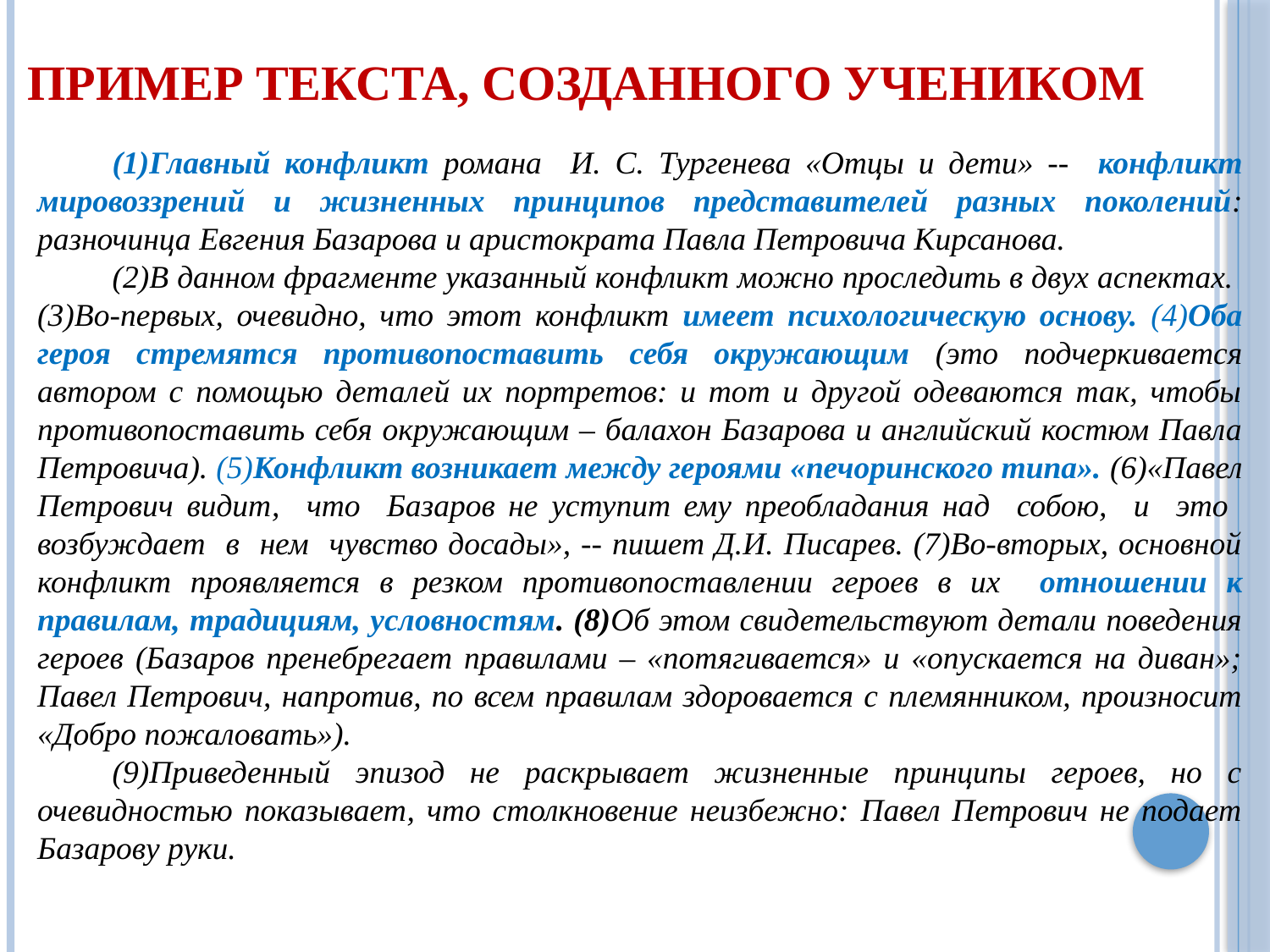

# Пример текста, созданного учеником
(1)Главный конфликт романа  И. С. Тургенева «Отцы и дети» --  конфликт мировоззрений и жизненных принципов представителей разных поколений: разночинца Евгения Базарова и аристократа Павла Петровича Кирсанова.
(2)В данном фрагменте указанный конфликт можно проследить в двух аспектах.  (3)Во-первых, очевидно, что этот конфликт имеет психологическую основу. (4)Оба героя стремятся противопоставить себя окружающим (это подчеркивается автором с помощью деталей их портретов: и тот и другой одеваются так, чтобы противопоставить себя окружающим – балахон Базарова и английский костюм Павла Петровича). (5)Конфликт возникает между героями «печоринского типа». (6)«Павел Петрович видит,  что  Базаров не уступит ему преобладания над  собою,  и  это  возбуждает  в  нем  чувство досады», -- пишет Д.И. Писарев. (7)Во-вторых, основной конфликт проявляется в резком противопоставлении героев в их  отношении к правилам, традициям, условностям. (8)Об этом свидетельствуют детали поведения героев (Базаров пренебрегает правилами – «потягивается» и «опускается на диван»; Павел Петрович, напротив, по всем правилам здоровается с племянником, произносит «Добро пожаловать»).
(9)Приведенный эпизод не раскрывает жизненные принципы героев, но с очевидностью показывает, что столкновение неизбежно: Павел Петрович не подает Базарову руки.